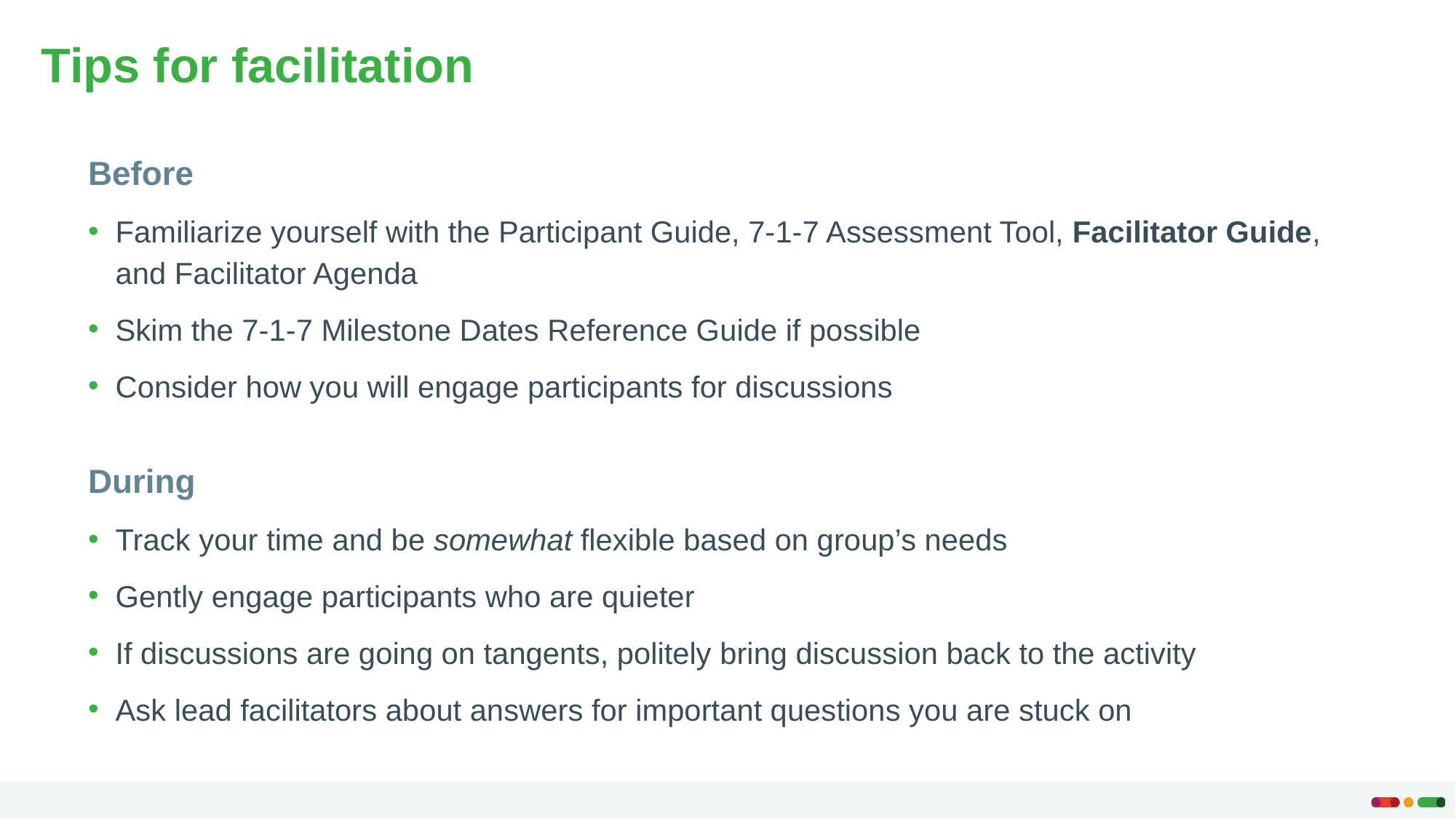

# Tips for facilitation
Before
Familiarize yourself with the Participant Guide, 7-1-7 Assessment Tool, Facilitator Guide, and Facilitator Agenda
Skim the 7-1-7 Milestone Dates Reference Guide if possible
Consider how you will engage participants for discussions

During
Track your time and be somewhat flexible based on group’s needs
Gently engage participants who are quieter
If discussions are going on tangents, politely bring discussion back to the activity
Ask lead facilitators about answers for important questions you are stuck on